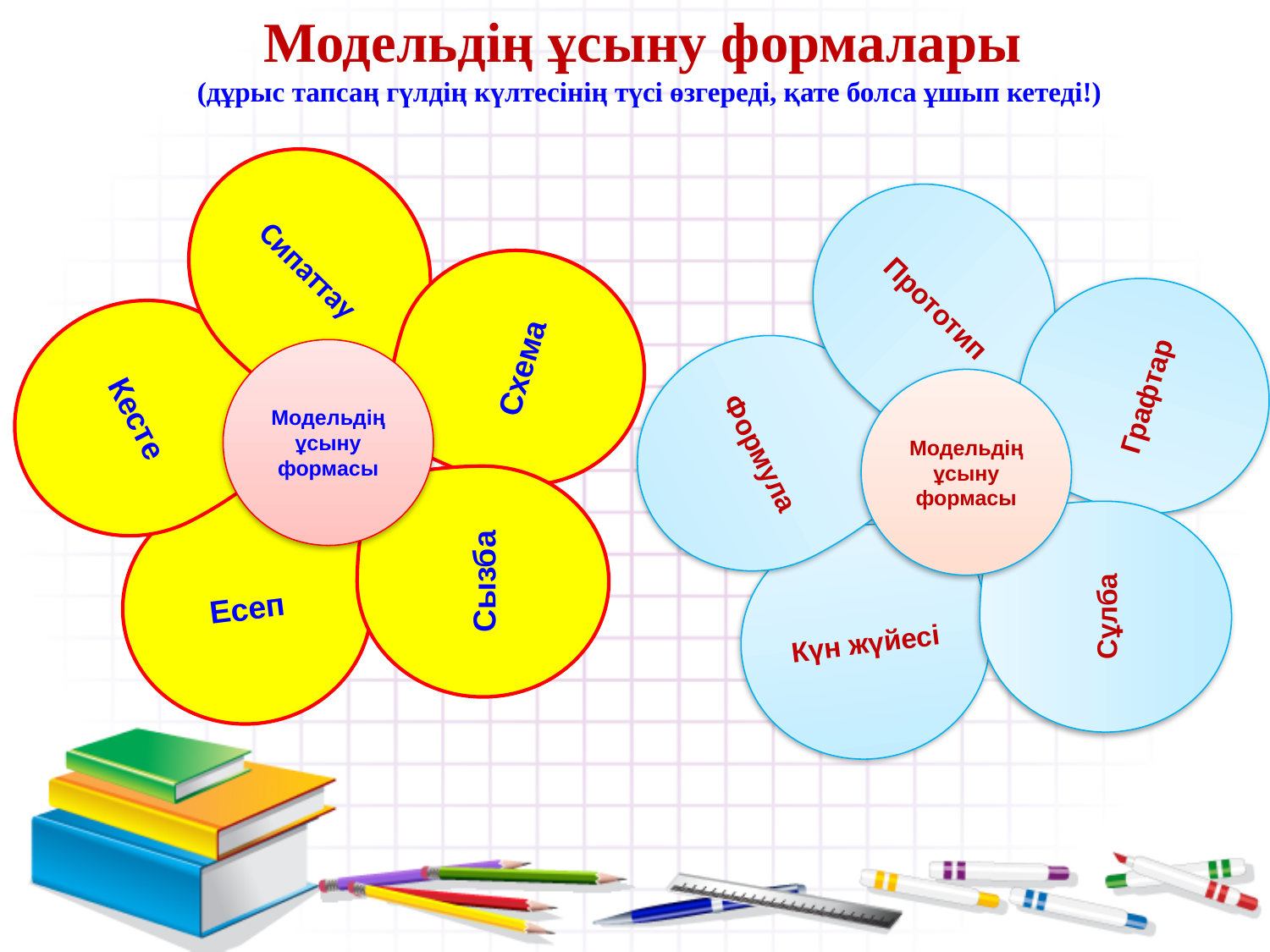

Модельдің ұсыну формалары
(дұрыс тапсаң гүлдің күлтесінің түсі өзгереді, қате болса ұшып кетеді!)
Сипаттау
 Прототип
Схема
Графтар
Кесте
Формула
Модельдің ұсыну формасы
Модельдің ұсыну формасы
Сызба
Есеп
Сұлба
Күн жүйесі